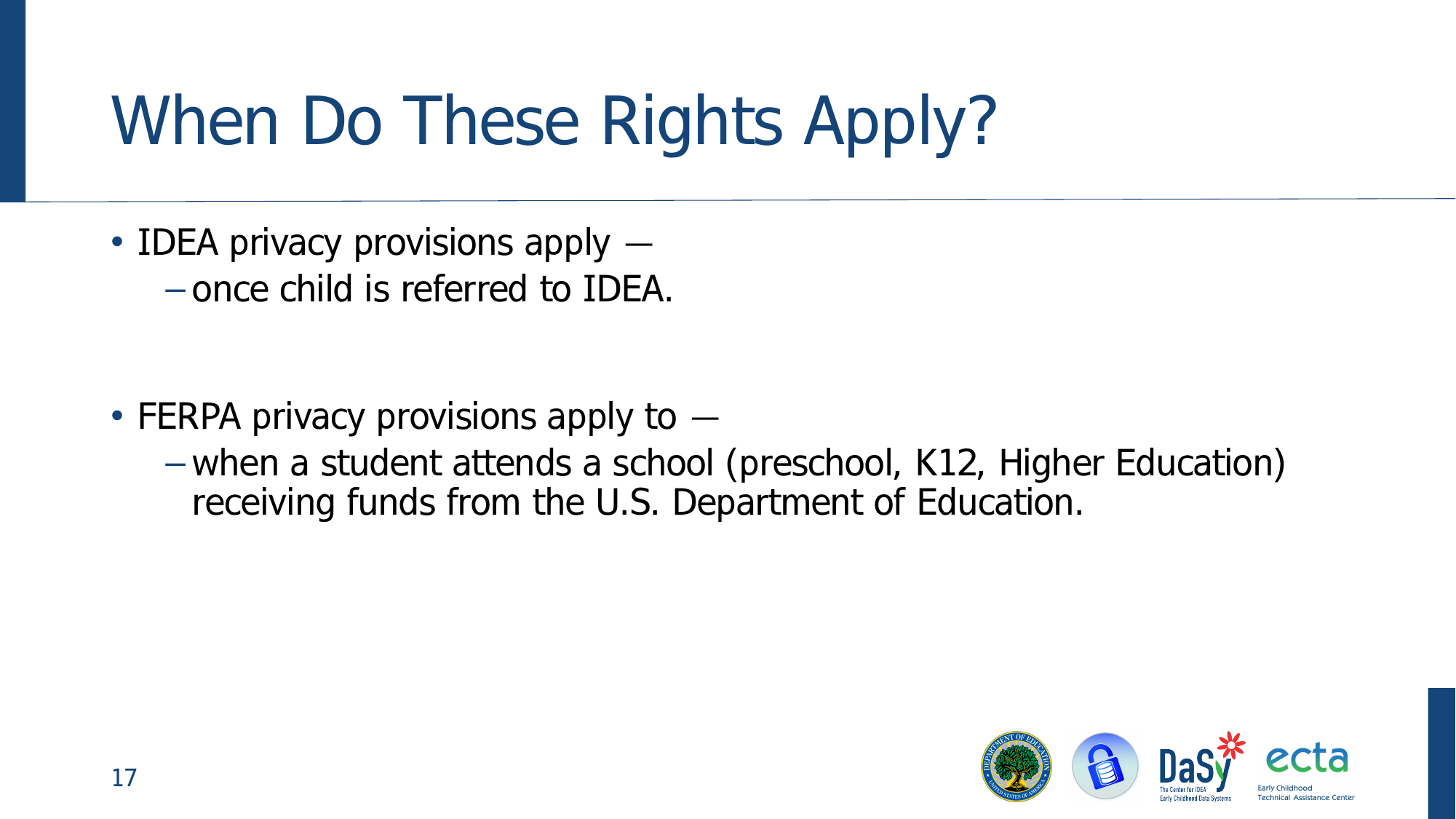

# When Do These Rights Apply?
IDEA privacy provisions apply —
once child is referred to IDEA.
FERPA privacy provisions apply to —
when a student attends a school (preschool, K12, Higher Education) receiving funds from the U.S. Department of Education.